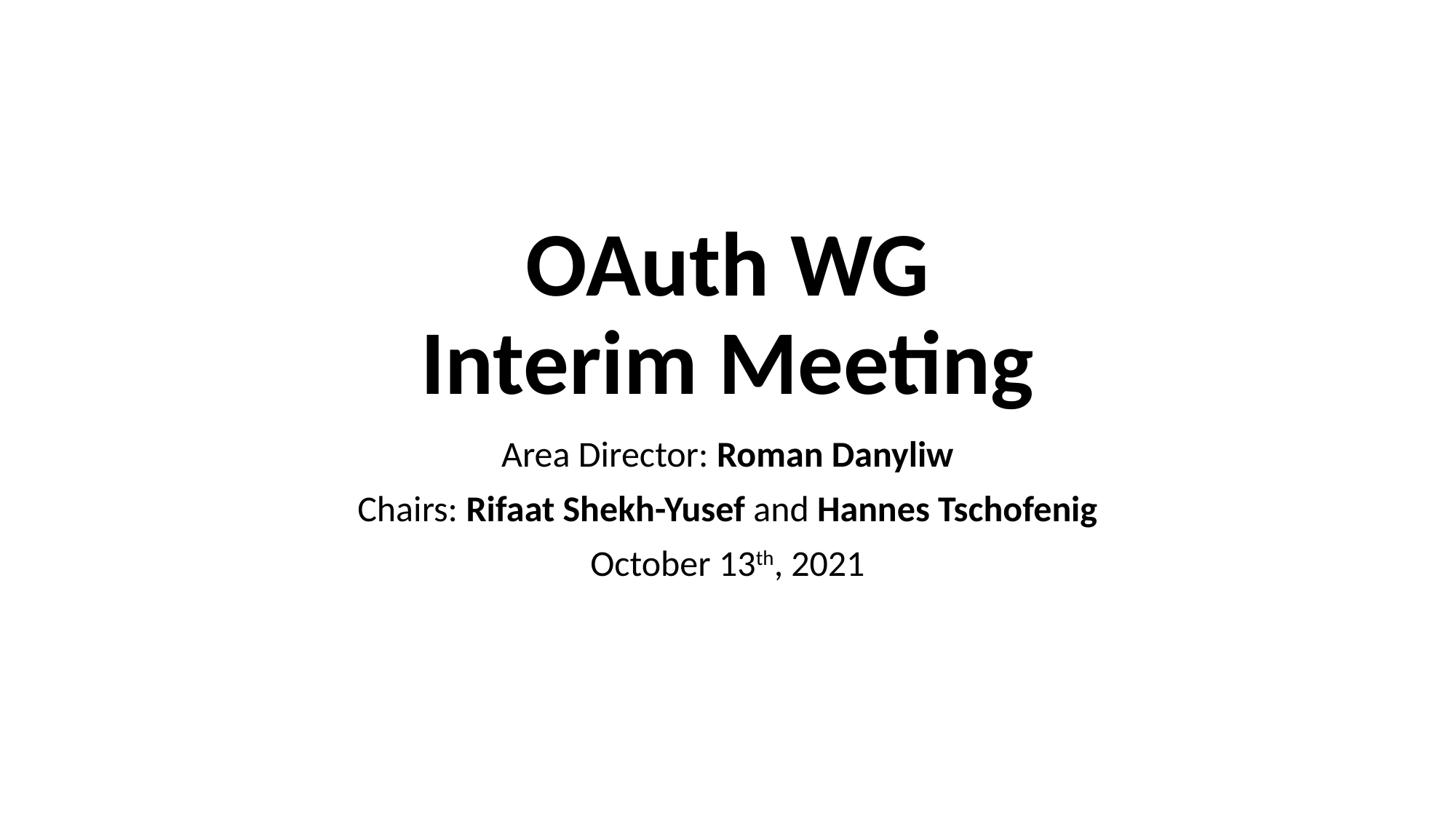

# OAuth WG Interim Meeting
Area Director: Roman Danyliw
Chairs: Rifaat Shekh-Yusef and Hannes Tschofenig
October 13th, 2021